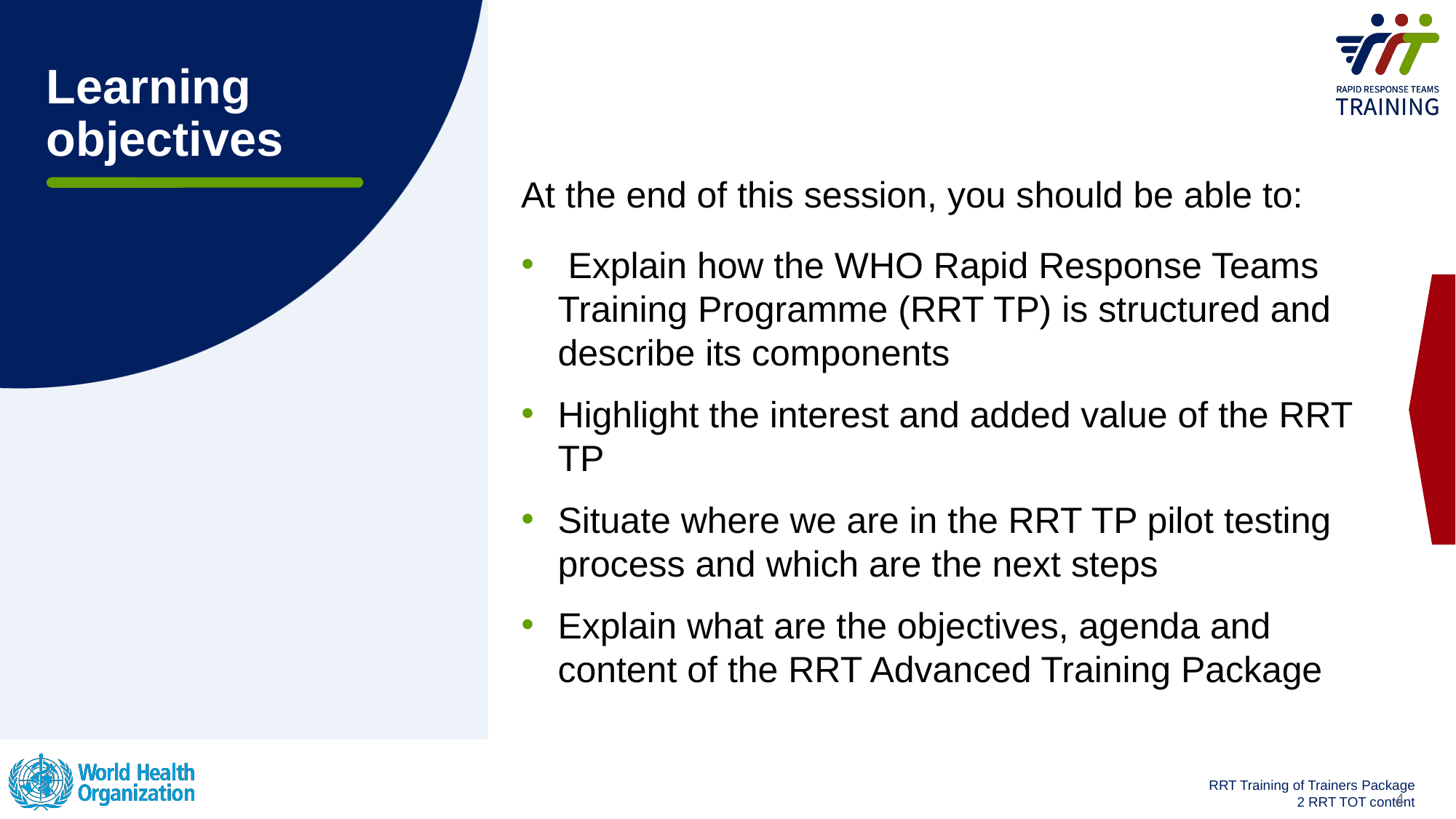

# Learning objectives
At the end of this session, you should be able to:
 Explain how the WHO Rapid Response Teams  Training Programme (RRT TP) is structured and describe its components
Highlight the interest and added value of the RRT TP
Situate where we are in the RRT TP pilot testing process and which are the next steps
Explain what are the objectives, agenda and content of the RRT Advanced Training Package